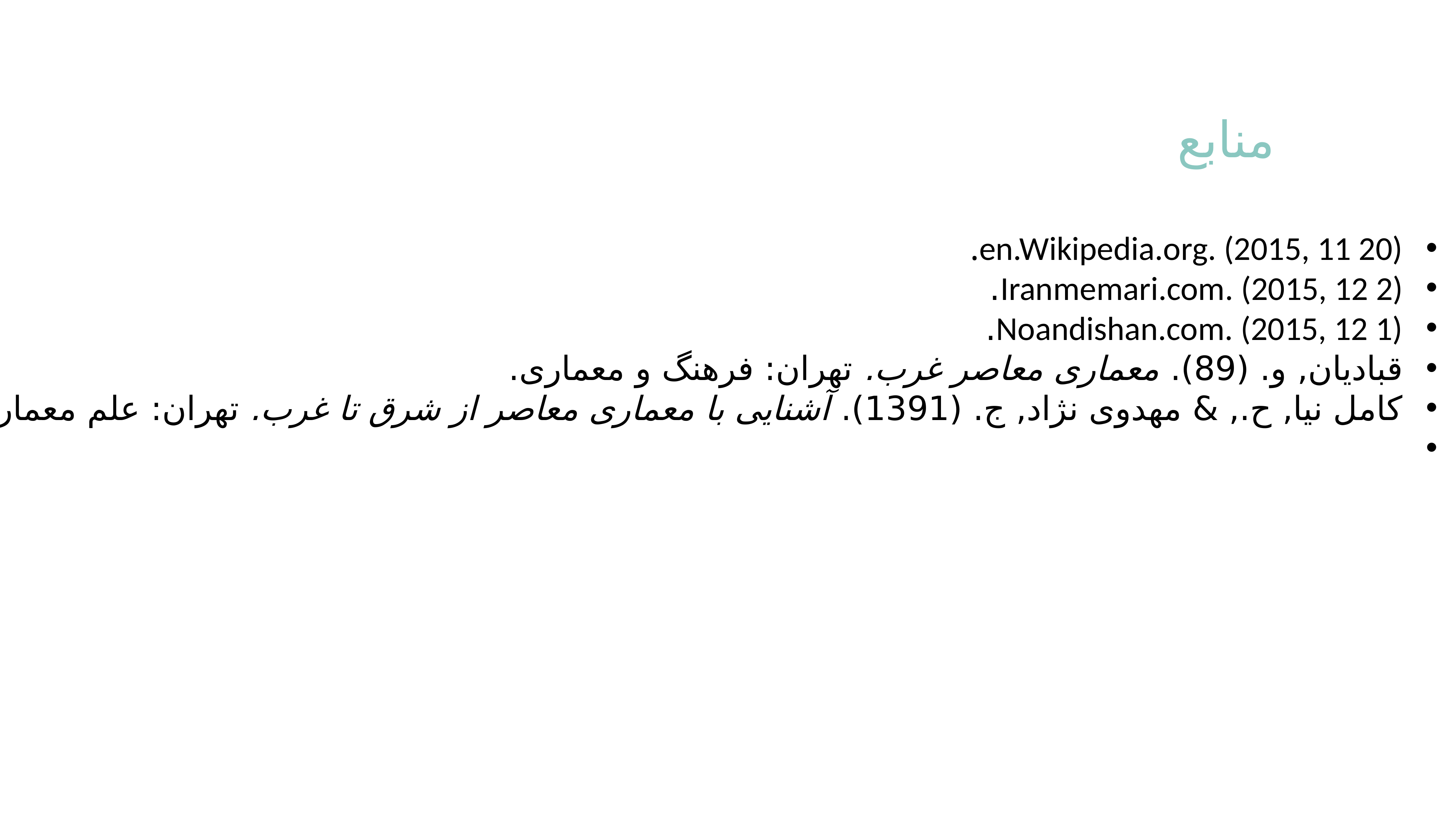

منابع
en.Wikipedia.org. (2015, 11 20).
Iranmemari.com. (2015, 12 2).
Noandishan.com. (2015, 12 1).
قبادیان, و. (89). معماری معاصر غرب. تهران: فرهنگ و معماری.
کامل نیا, ح., & مهدوی نژاد, ج. (1391). آشنایی با معماری معاصر از شرق تا غرب. تهران: علم معمار.